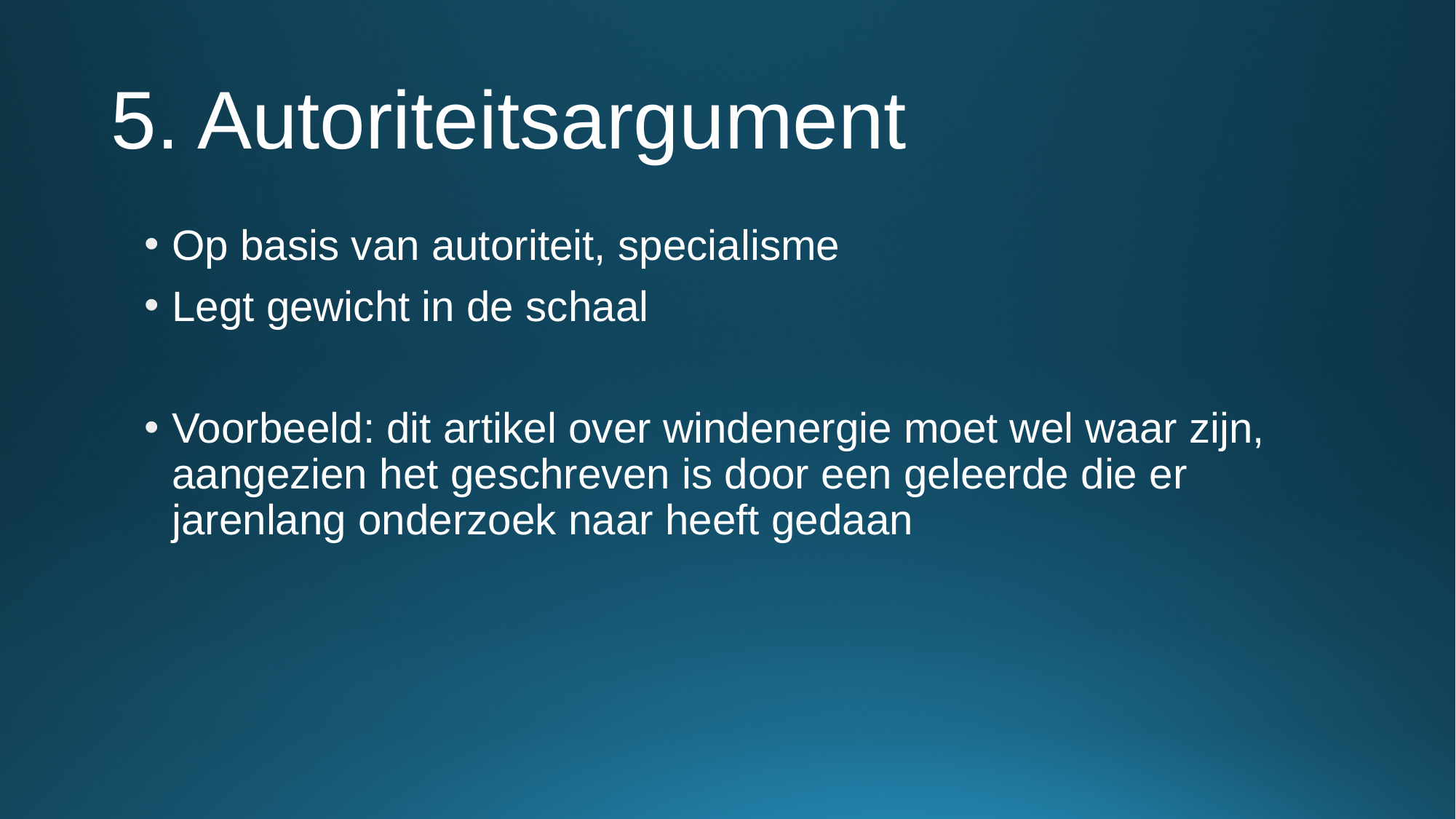

# 5. Autoriteitsargument
Op basis van autoriteit, specialisme
Legt gewicht in de schaal

Voorbeeld: dit artikel over windenergie moet wel waar zijn, aangezien het geschreven is door een geleerde die er jarenlang onderzoek naar heeft gedaan